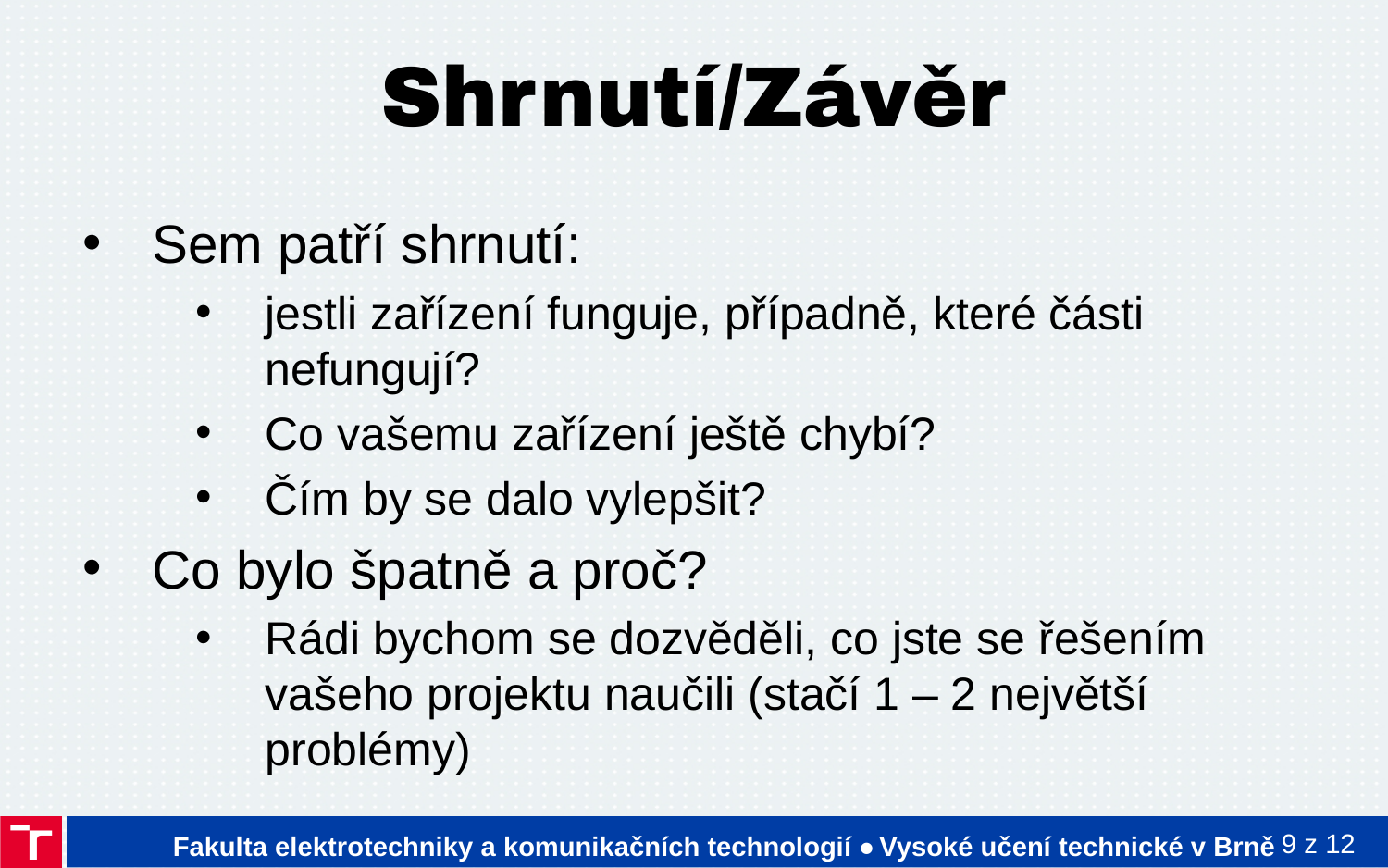

# Shrnutí/Závěr
Sem patří shrnutí:
jestli zařízení funguje, případně, které části nefungují?
Co vašemu zařízení ještě chybí?
Čím by se dalo vylepšit?
Co bylo špatně a proč?
Rádi bychom se dozvěděli, co jste se řešením vašeho projektu naučili (stačí 1 – 2 největší problémy)